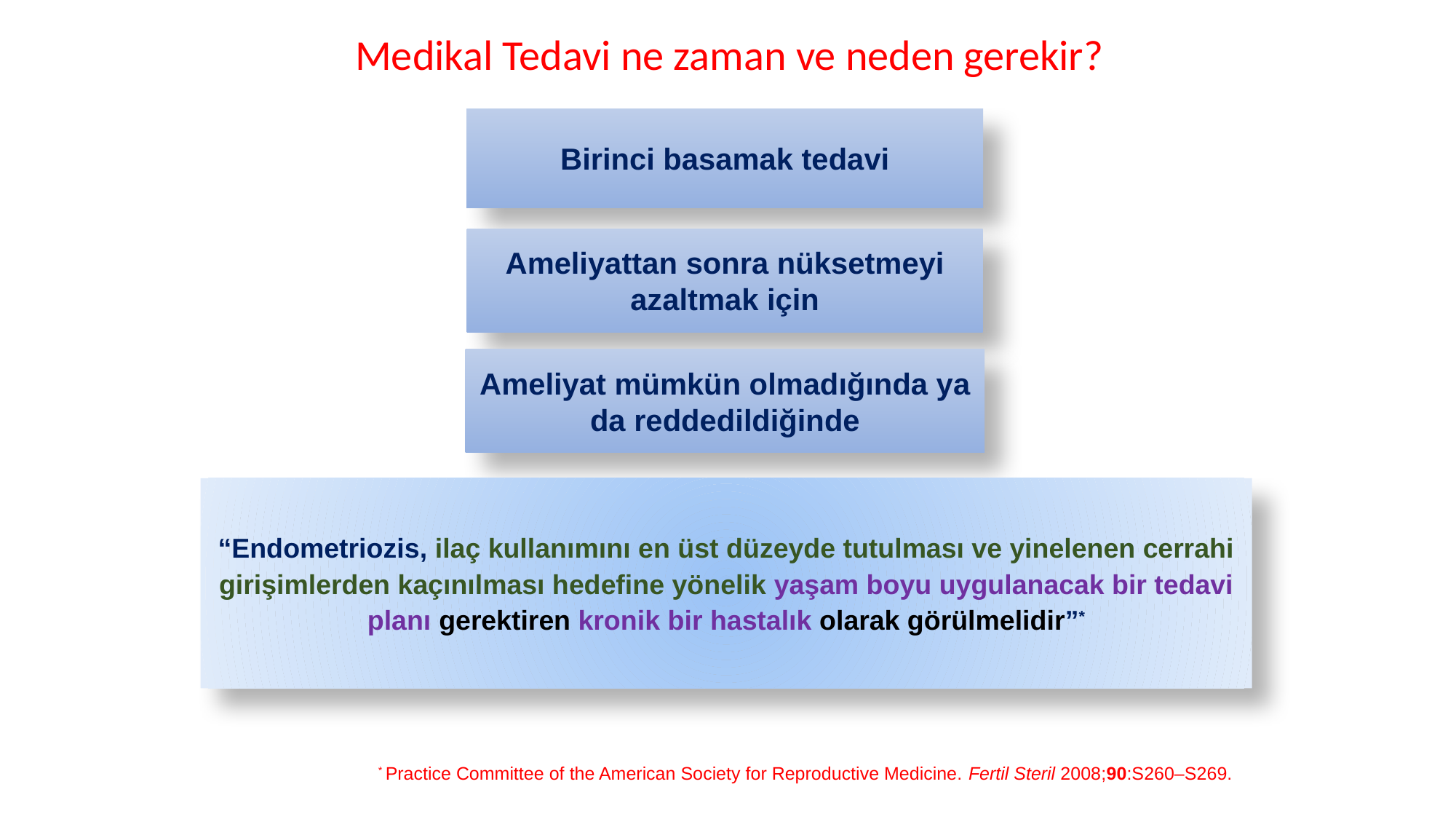

Medikal Tedavi ne zaman ve neden gerekir?
Birinci basamak tedavi
Ameliyattan sonra nüksetmeyi azaltmak için
Ameliyat mümkün olmadığında ya da reddedildiğinde

“Endometriozis, ilaç kullanımını en üst düzeyde tutulması ve yinelenen cerrahi girişimlerden kaçınılması hedefine yönelik yaşam boyu uygulanacak bir tedavi planı gerektiren kronik bir hastalık olarak görülmelidir”*

* Practice Committee of the American Society for Reproductive Medicine. Fertil Steril 2008;90:S260–S269.